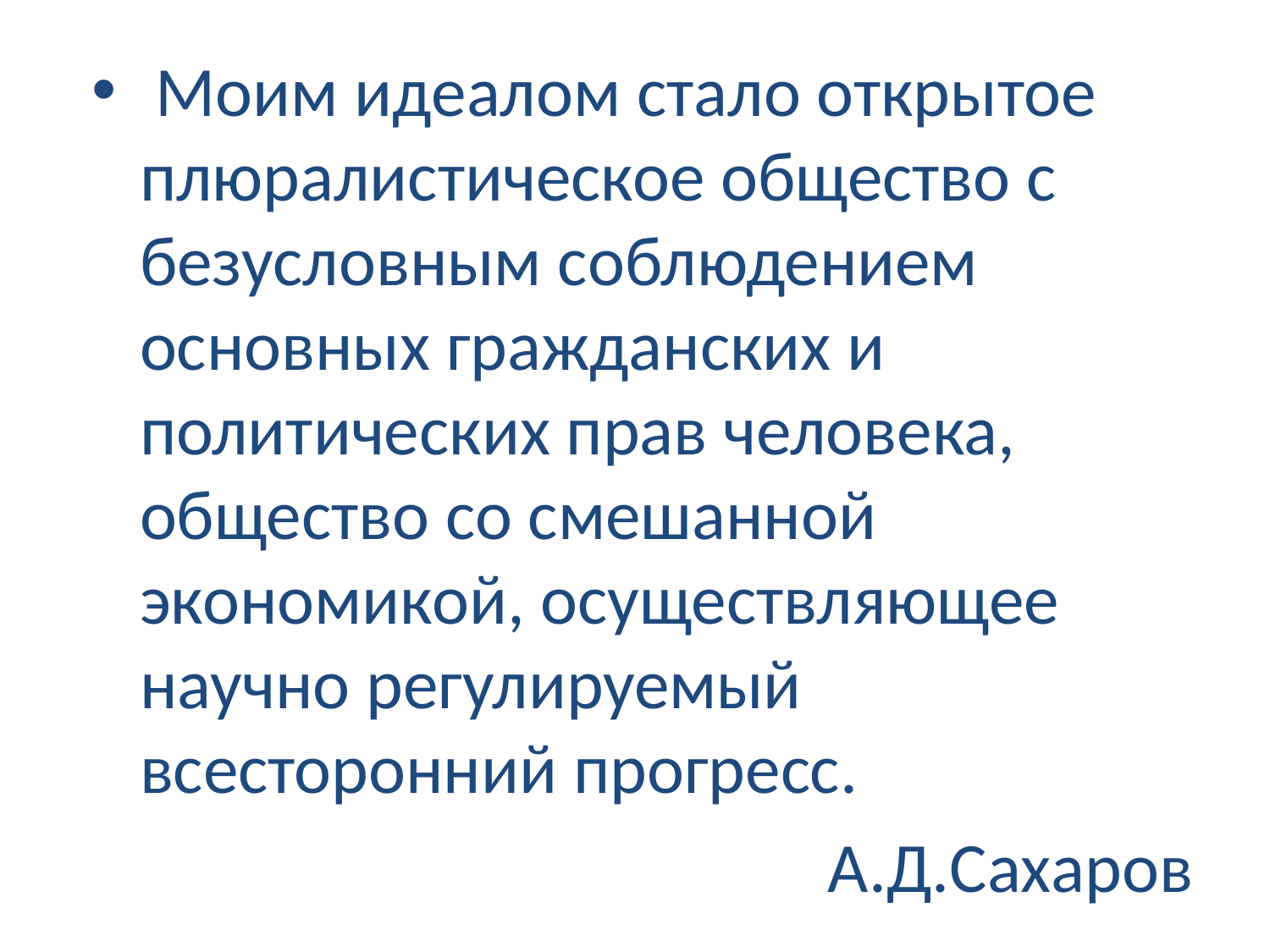

Моим идеалом стало открытое плюралистическое общество с безусловным соблюдением основных гражданских и политических прав человека, общество со смешанной экономикой, осуществляющее научно регулируемый всесторонний прогресс.
А.Д.Сахаров